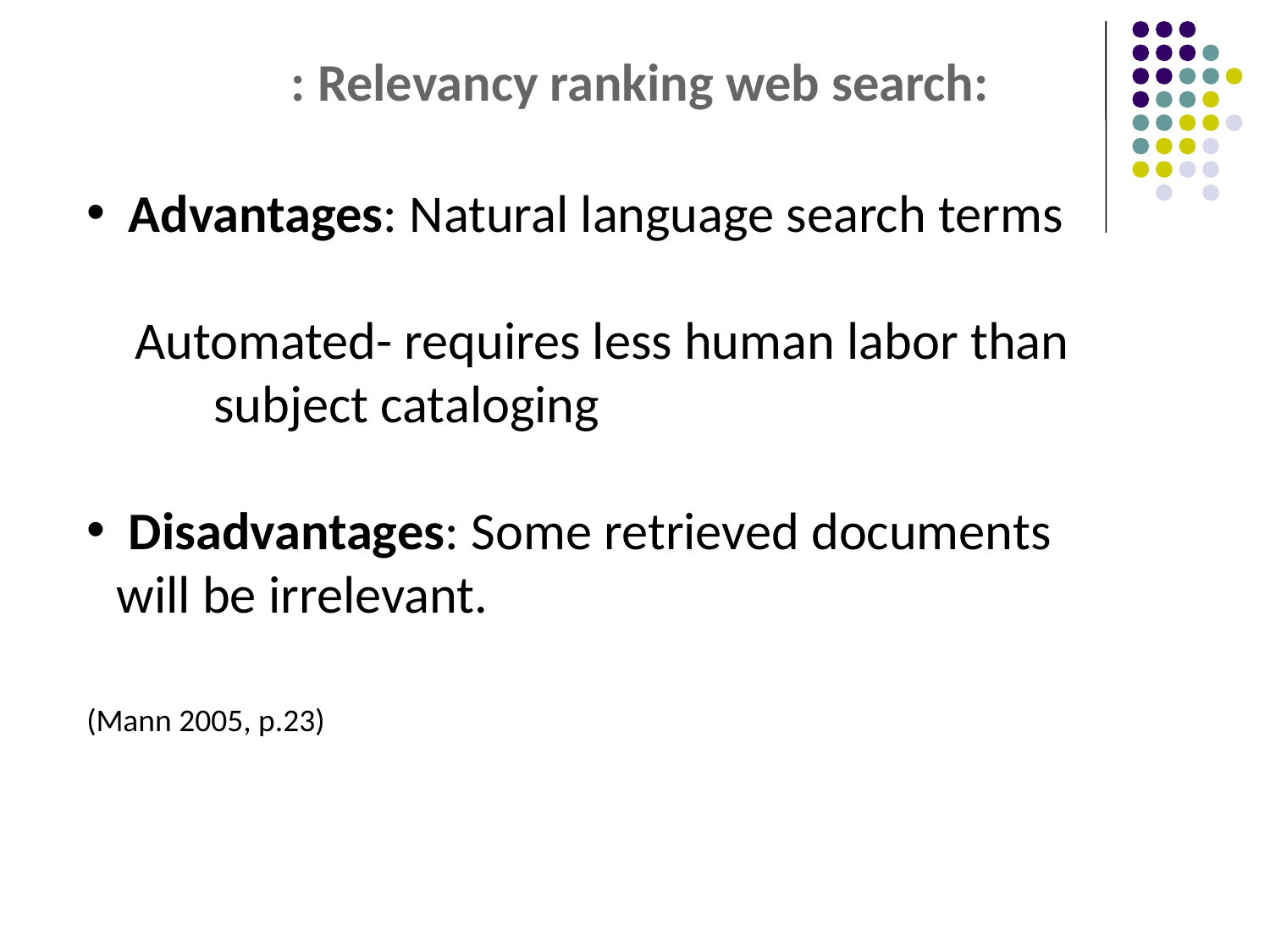

: Relevancy ranking web search:

 Advantages: Natural language search terms

    Automated- requires less human labor than          	subject cataloging

 Disadvantages: Some retrieved documents 	will be irrelevant.

(Mann 2005, p.23)